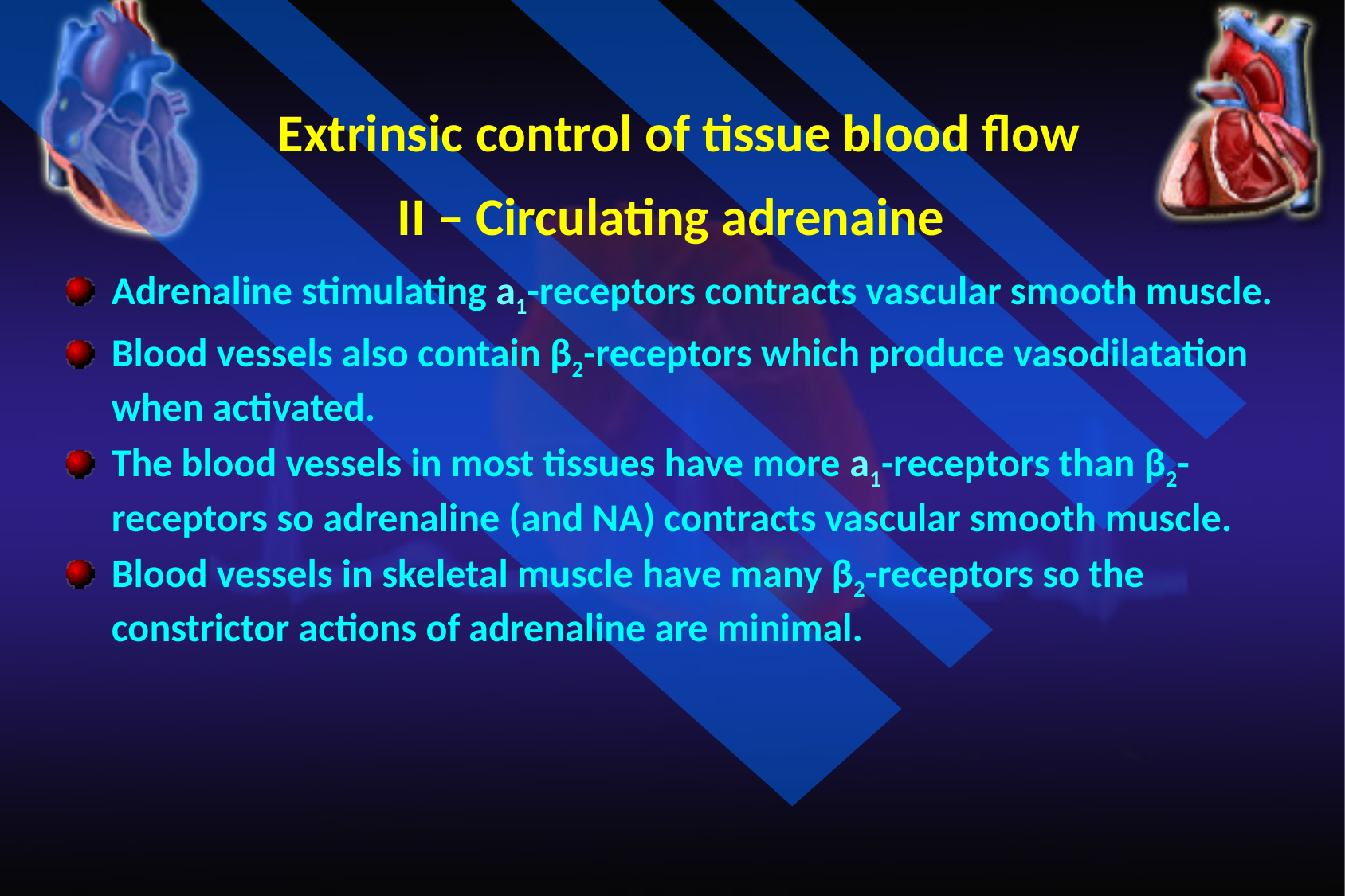

Extrinsic control of tissue blood flow
II – Circulating adrenaine
Adrenaline stimulating a1-receptors contracts vascular smooth muscle.
Blood vessels also contain β2-receptors which produce vasodilatation when activated.
The blood vessels in most tissues have more a1-receptors than β2-receptors so adrenaline (and NA) contracts vascular smooth muscle.
Blood vessels in skeletal muscle have many β2-receptors so the constrictor actions of adrenaline are minimal.